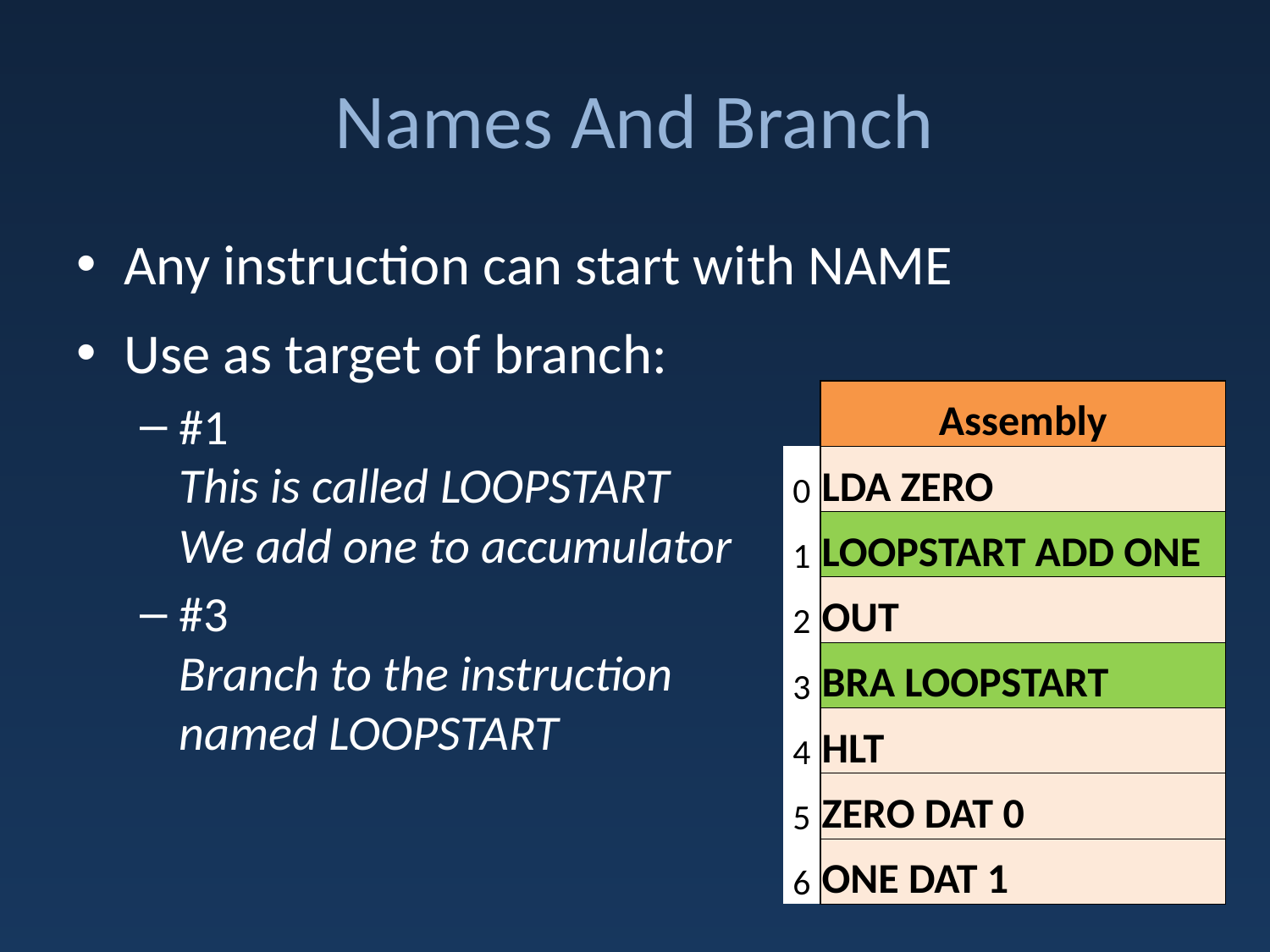

# Names And Branch
Any instruction can start with NAME
Use as target of branch:
#1
This is called LOOPSTART
We add one to accumulator
#3
Branch to the instruction
named LOOPSTART
|  | Assembly |
| --- | --- |
| 0 | LDA ZERO |
| 1 | LOOPSTART ADD ONE |
| 2 | OUT |
| 3 | BRA LOOPSTART |
| 4 | HLT |
| 5 | ZERO DAT 0 |
| 6 | ONE DAT 1 |